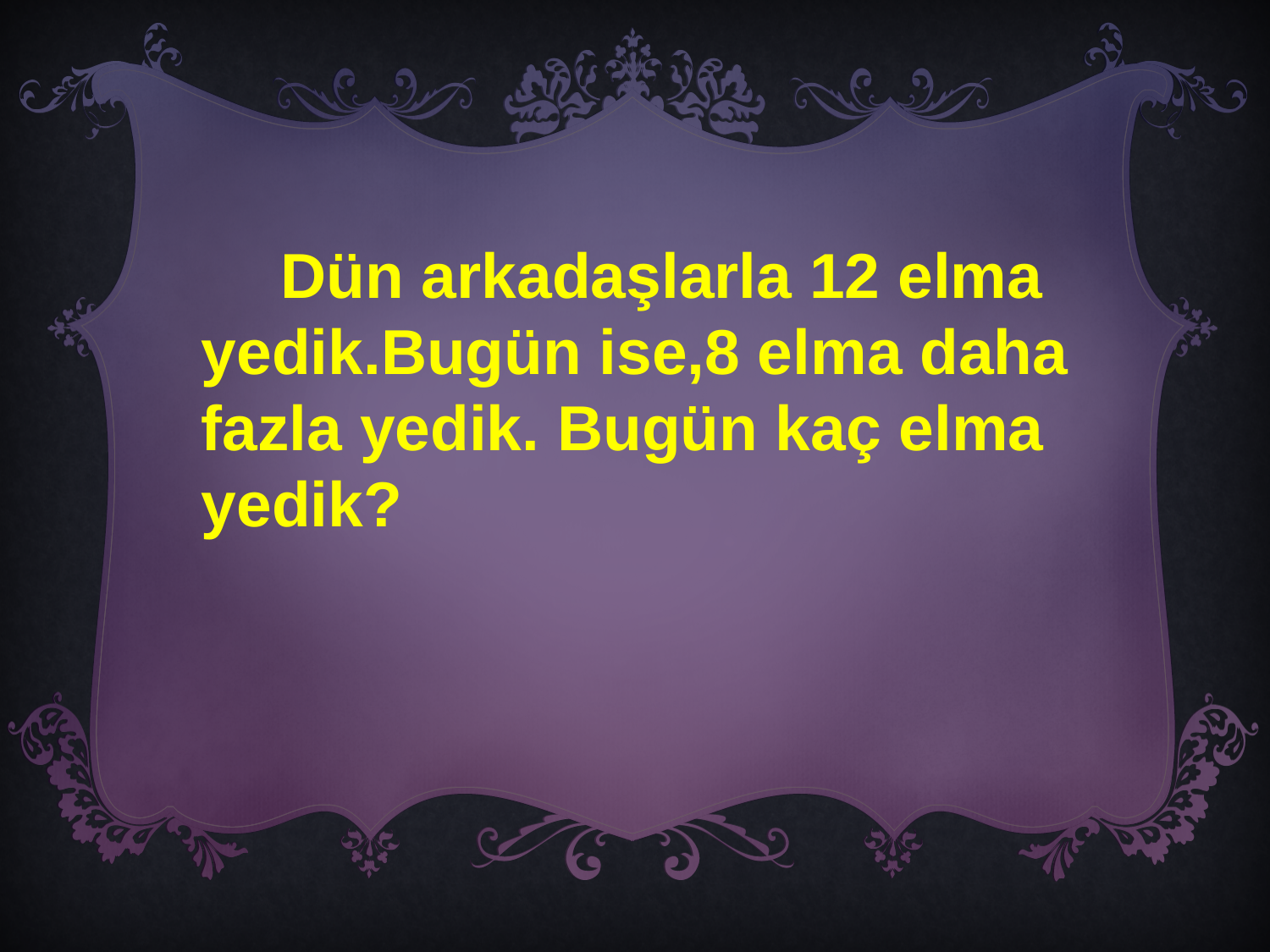

Dün arkadaşlarla 12 elma yedik.Bugün ise,8 elma daha fazla yedik. Bugün kaç elma yedik?